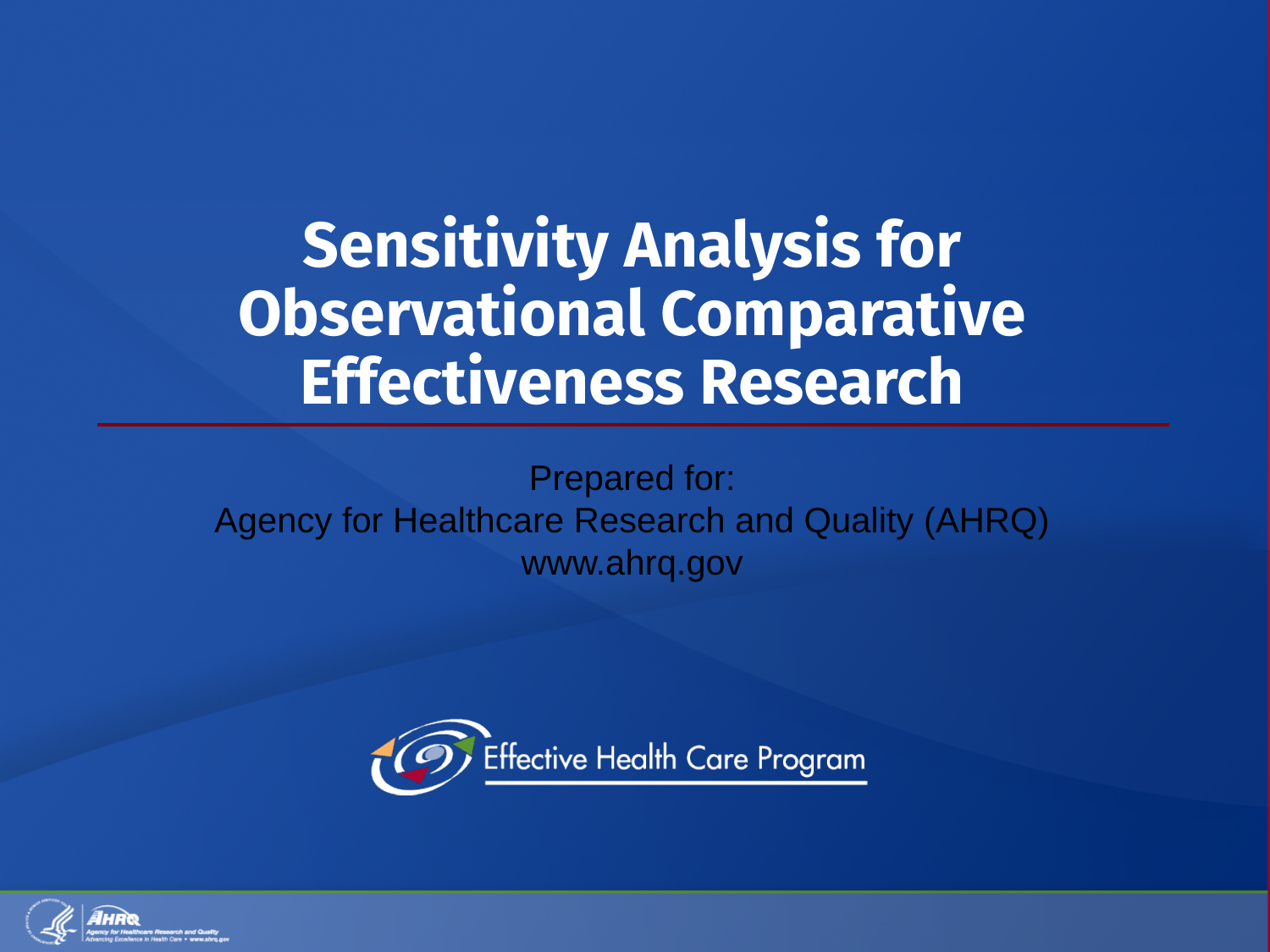

# Sensitivity Analysis for Observational Comparative Effectiveness Research
Prepared for:
Agency for Healthcare Research and Quality (AHRQ)
www.ahrq.gov